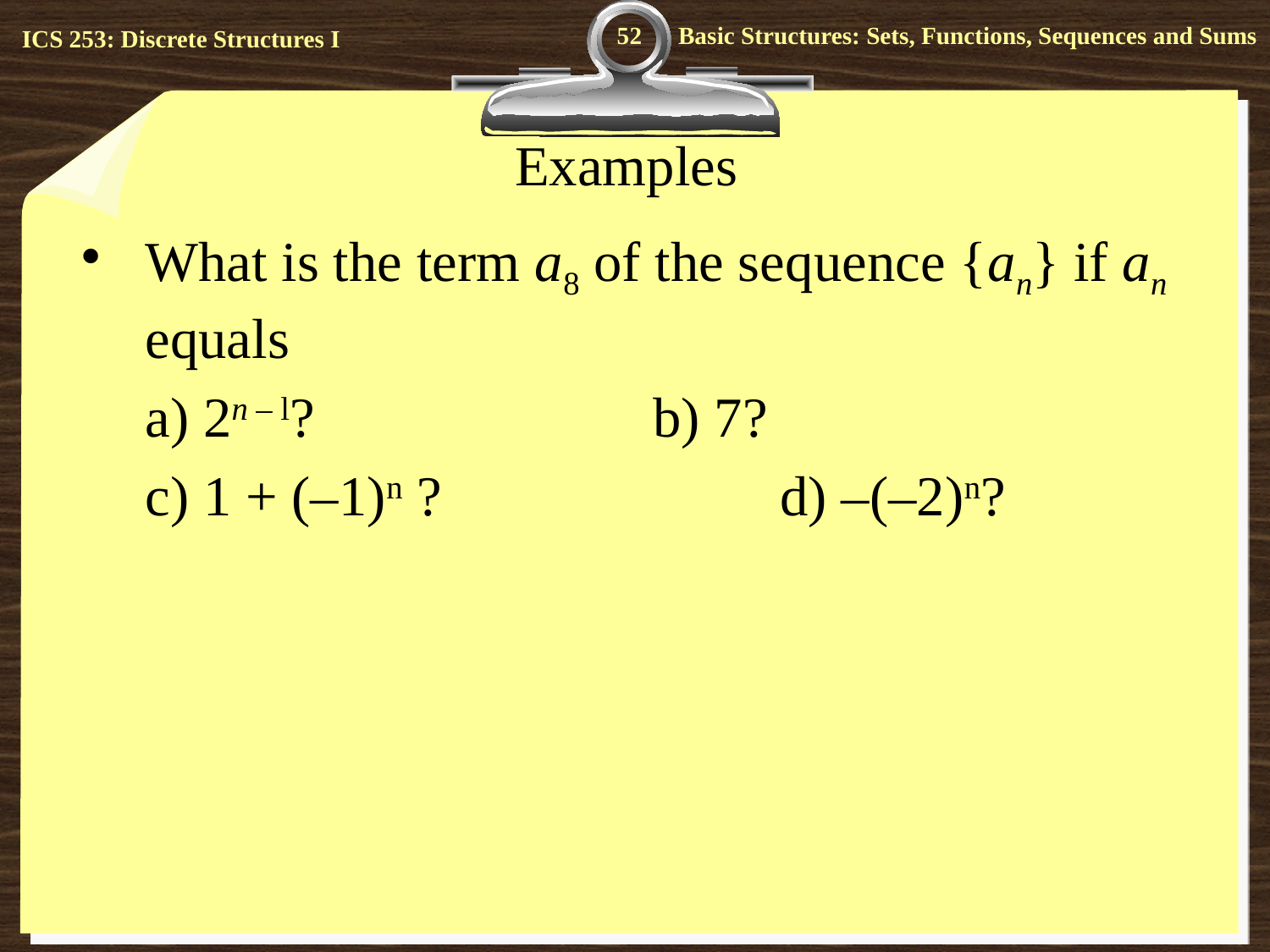

52
# Examples
What is the term a8 of the sequence {an} if an equals
	a) 2n – l? 			b) 7?
	c) 1 + (–1)n ? 			d) –(–2)n?